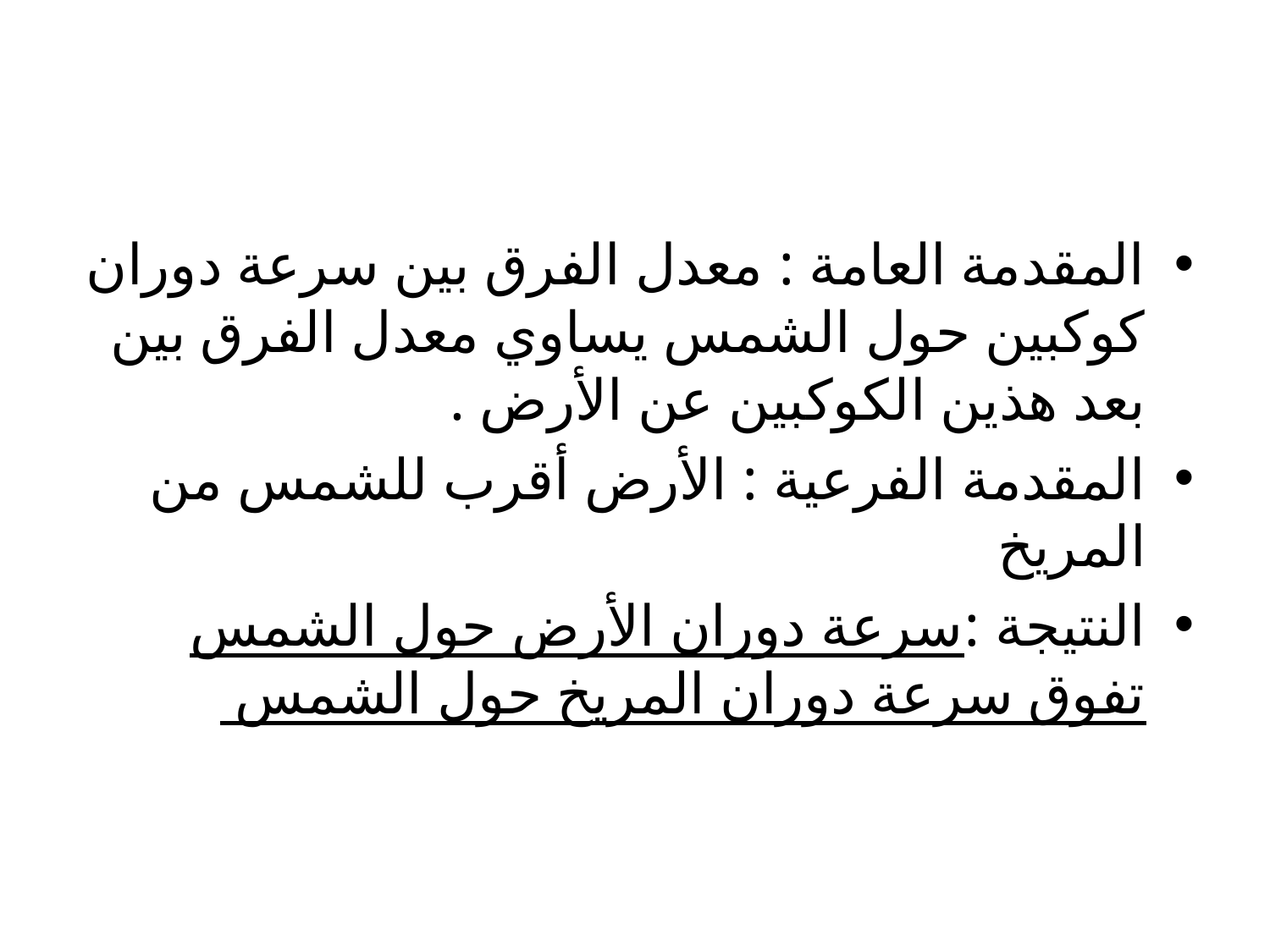

#
المقدمة العامة : معدل الفرق بين سرعة دوران كوكبين حول الشمس يساوي معدل الفرق بين بعد هذين الكوكبين عن الأرض .
المقدمة الفرعية : الأرض أقرب للشمس من المريخ
النتيجة :سرعة دوران الأرض حول الشمس تفوق سرعة دوران المريخ حول الشمس